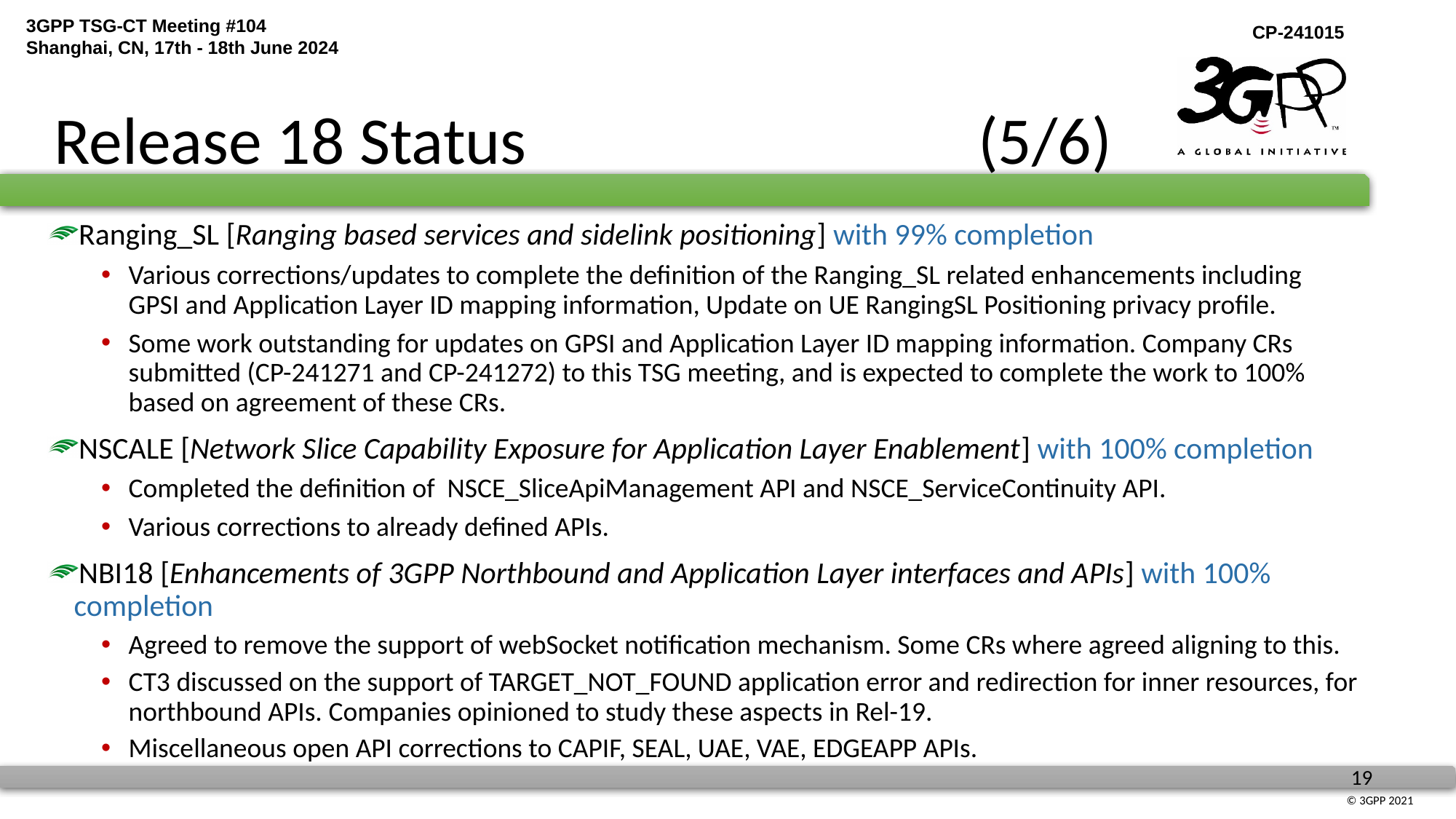

# Release 18 Status                              (5/6)
Ranging_SL [Ranging based services and sidelink positioning] with 99% completion
Various corrections/updates to complete the definition of the Ranging_SL related enhancements including GPSI and Application Layer ID mapping information, Update on UE RangingSL Positioning privacy profile.
Some work outstanding for updates on GPSI and Application Layer ID mapping information. Company CRs submitted (CP-241271 and CP-241272) to this TSG meeting, and is expected to complete the work to 100% based on agreement of these CRs.
NSCALE [Network Slice Capability Exposure for Application Layer Enablement] with 100% completion
Completed the definition of  NSCE_SliceApiManagement API and NSCE_ServiceContinuity API.
Various corrections to already defined APIs.
NBI18 [Enhancements of 3GPP Northbound and Application Layer interfaces and APIs] with 100% completion
Agreed to remove the support of webSocket notification mechanism. Some CRs where agreed aligning to this.
CT3 discussed on the support of TARGET_NOT_FOUND application error and redirection for inner resources, for northbound APIs. Companies opinioned to study these aspects in Rel-19.
Miscellaneous open API corrections to CAPIF, SEAL, UAE, VAE, EDGEAPP APIs.